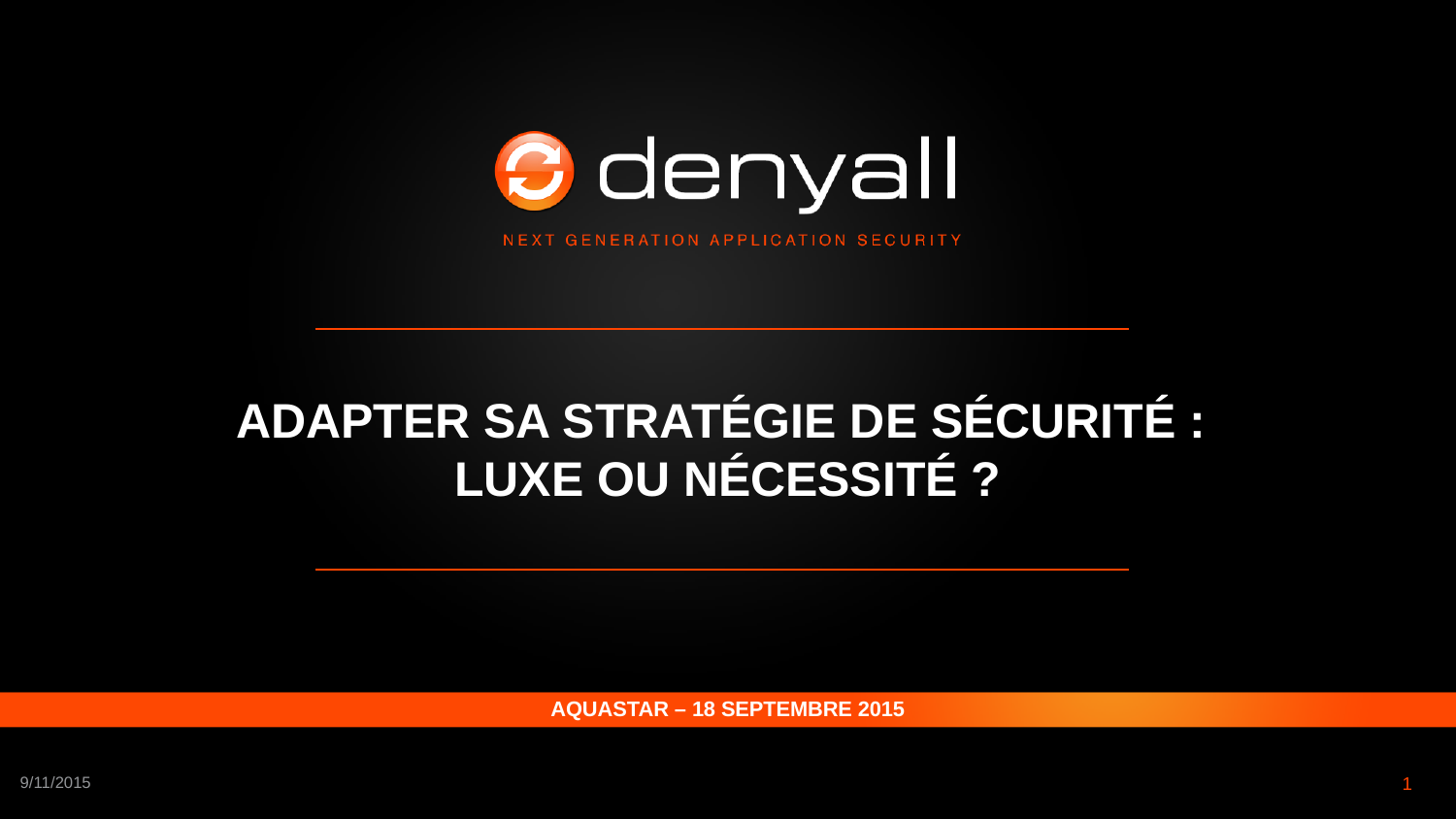

# Adapter sa stratégie de sécurité : luxe ou nécessité ?
AQUASTAR – 18 SEPTEMBRE 2015